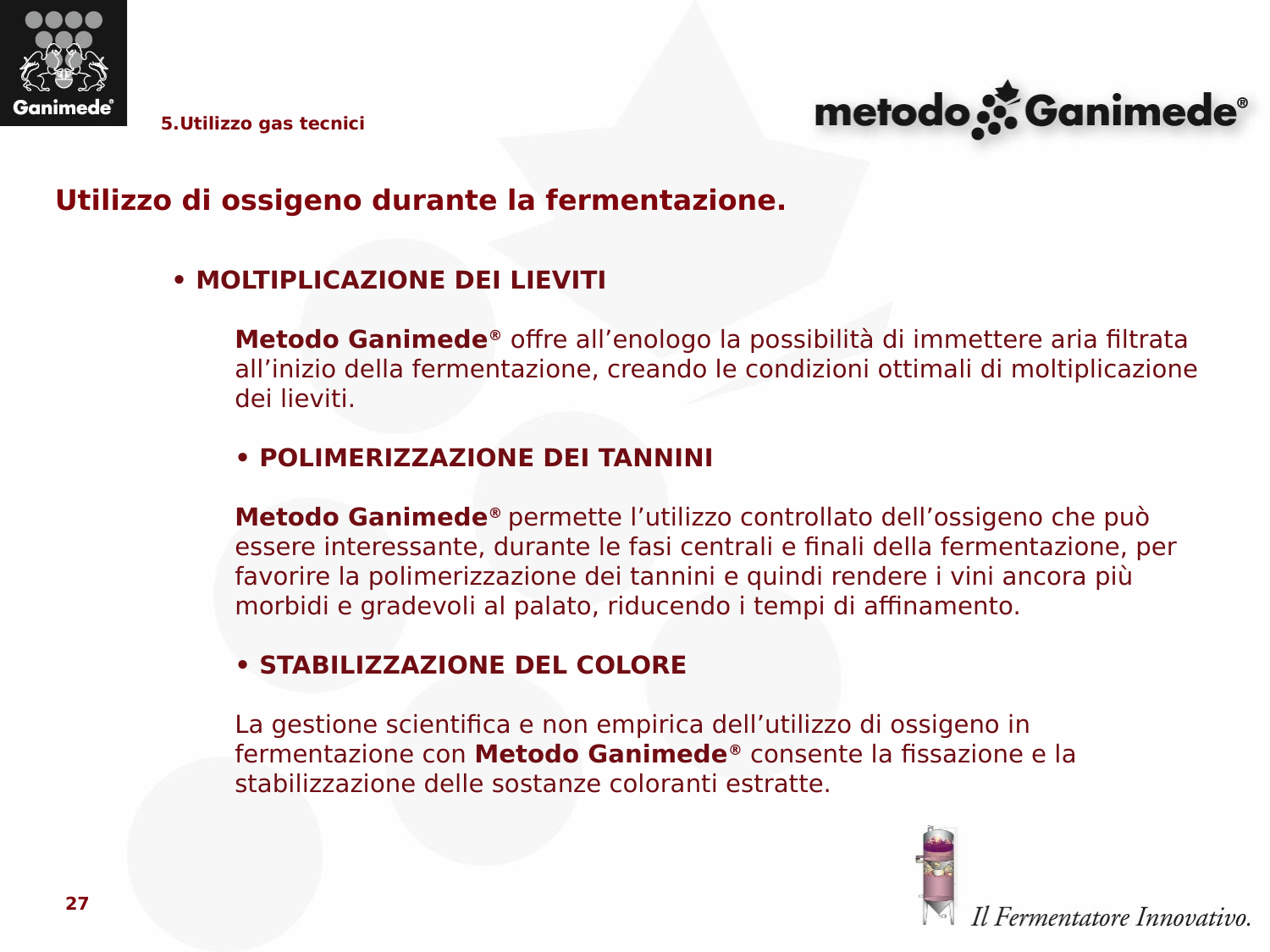

5.Utilizzo gas tecnici
Utilizzo di ossigeno durante la fermentazione.
• MOLTIPLICAZIONE DEI LIEVITI

Metodo Ganimede® offre all’enologo la possibilità di immettere aria filtrata all’inizio della fermentazione, creando le condizioni ottimali di moltiplicazione dei lieviti.

• POLIMERIZZAZIONE DEI TANNINI

Metodo Ganimede® permette l’utilizzo controllato dell’ossigeno che può essere interessante, durante le fasi centrali e finali della fermentazione, per favorire la polimerizzazione dei tannini e quindi rendere i vini ancora più morbidi e gradevoli al palato, riducendo i tempi di affinamento.

• STABILIZZAZIONE DEL COLORE

La gestione scientifica e non empirica dell’utilizzo di ossigeno in fermentazione con Metodo Ganimede® consente la fissazione e la stabilizzazione delle sostanze coloranti estratte.
27